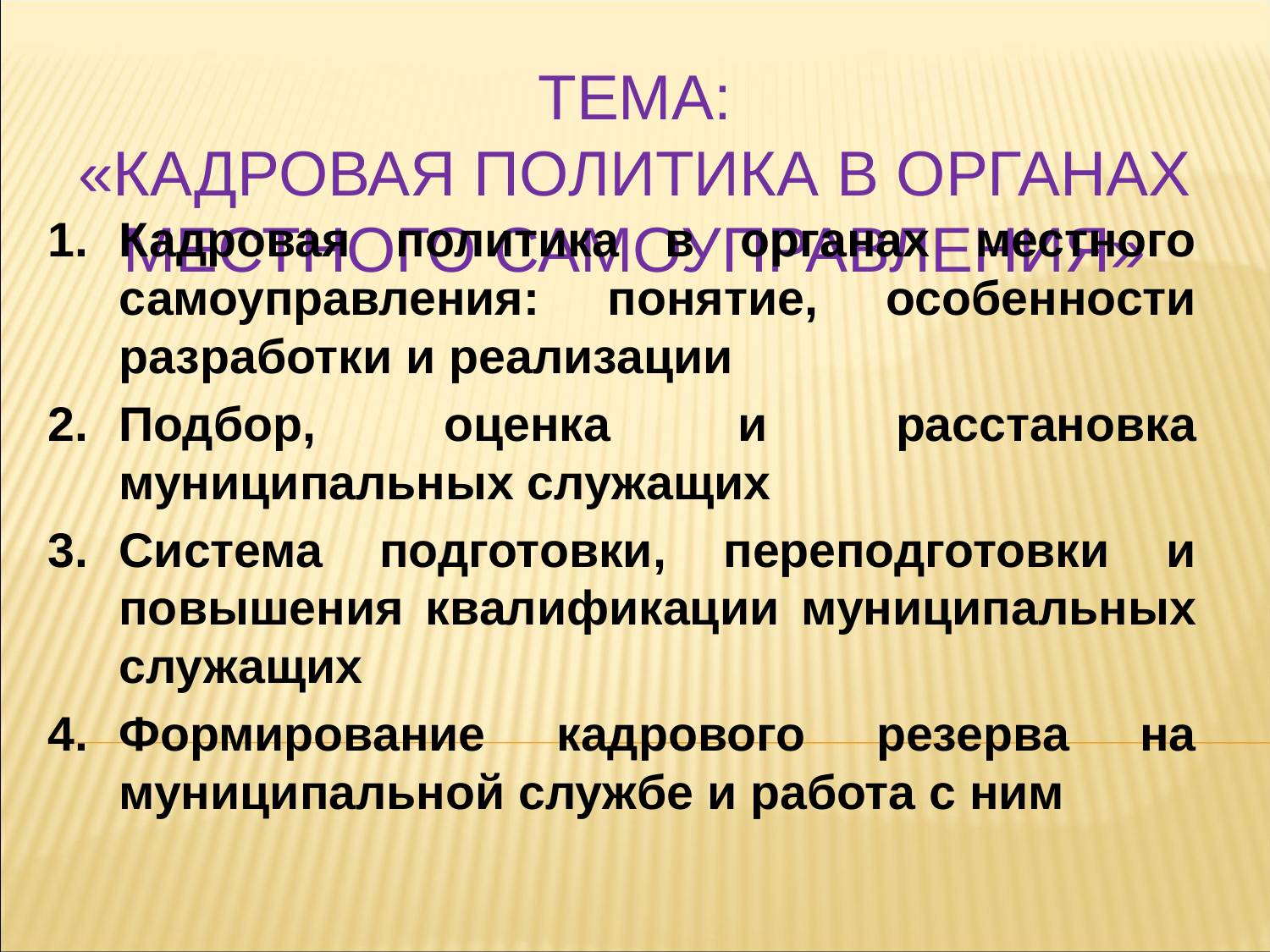

# Тема: «Кадровая политика в органах местного самоуправления»
Кадровая политика в органах местного самоуправления: понятие, особенности разработки и реализации
Подбор, оценка и расстановка муниципальных служащих
Система подготовки, переподготовки и повышения квалификации муниципальных служащих
Формирование кадрового резерва на муниципальной службе и работа с ним